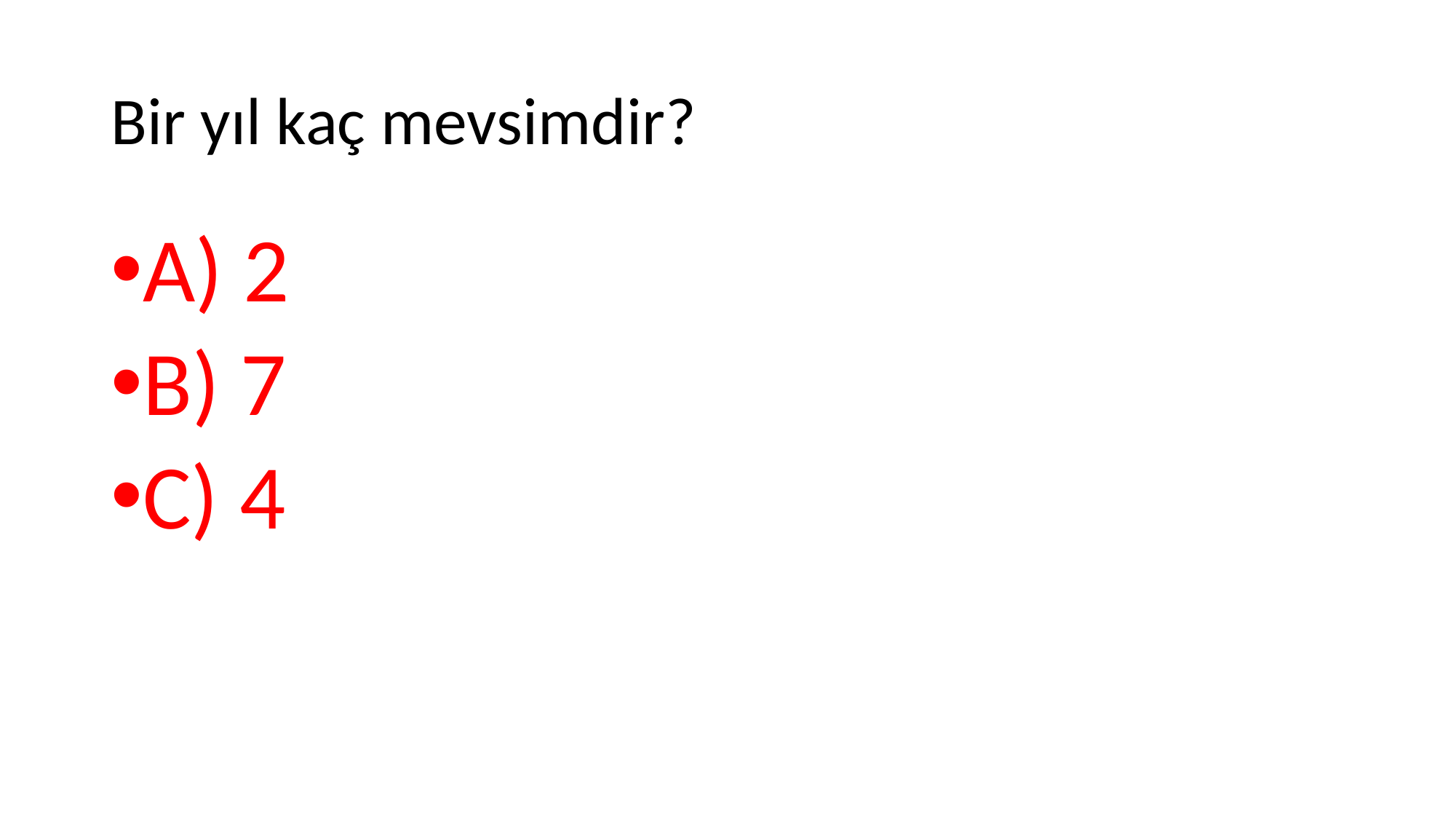

# Bir yıl kaç mevsimdir?
A) 2
B) 7
C) 4